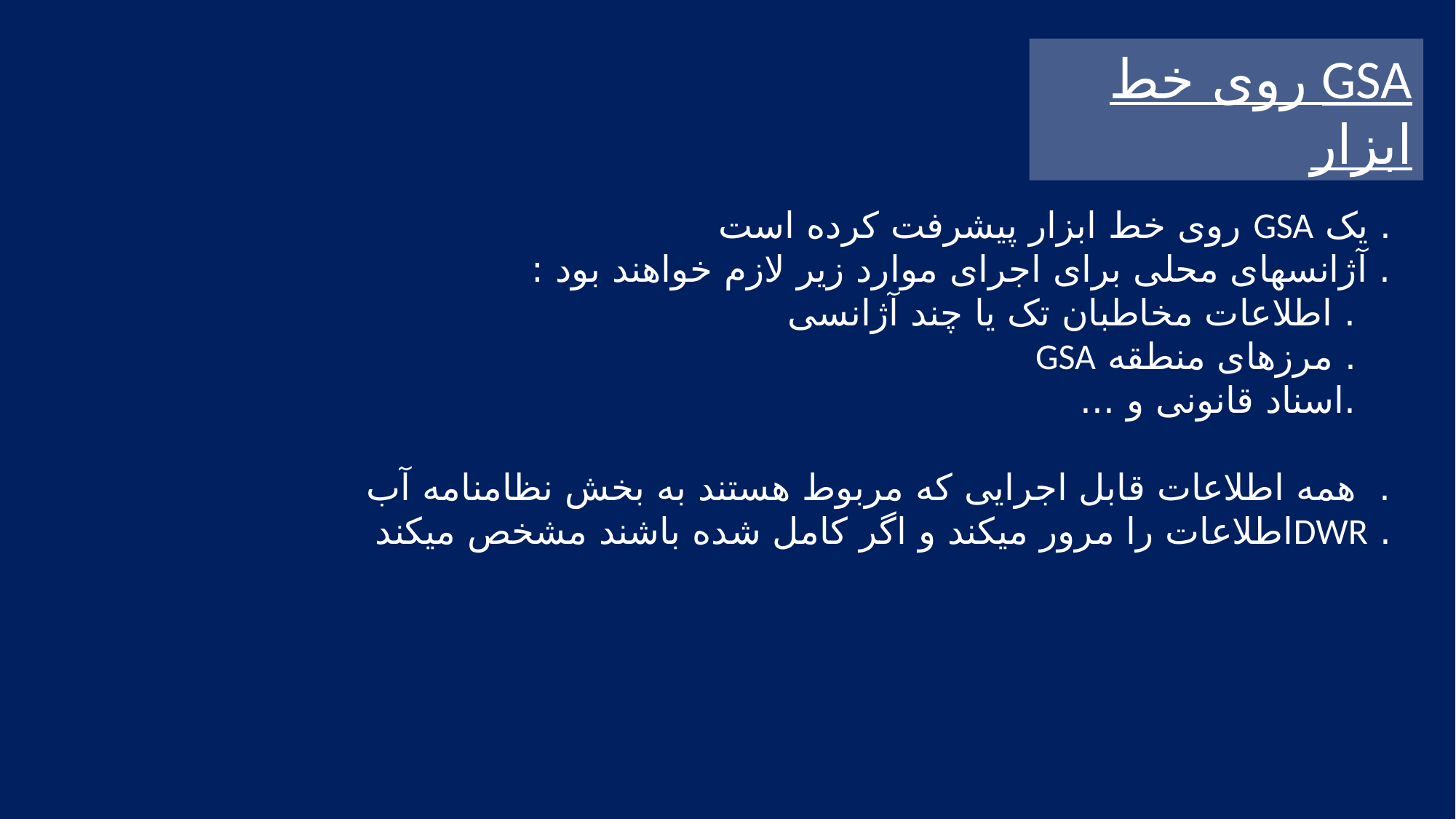

GSA روی خط ابزار
. یک GSA روی خط ابزار پیشرفت کرده است
. آژانسهای محلی برای اجرای موارد زیر لازم خواهند بود :
   . اطلاعات مخاطبان تک یا چند آژانسی
   . مرزهای منطقه GSA
   .اسناد قانونی و ...
.  همه اطلاعات قابل اجرایی که مربوط هستند به بخش نظامنامه آب
. DWRاطلاعات را مرور میکند و اگر کامل شده باشند مشخص میکند